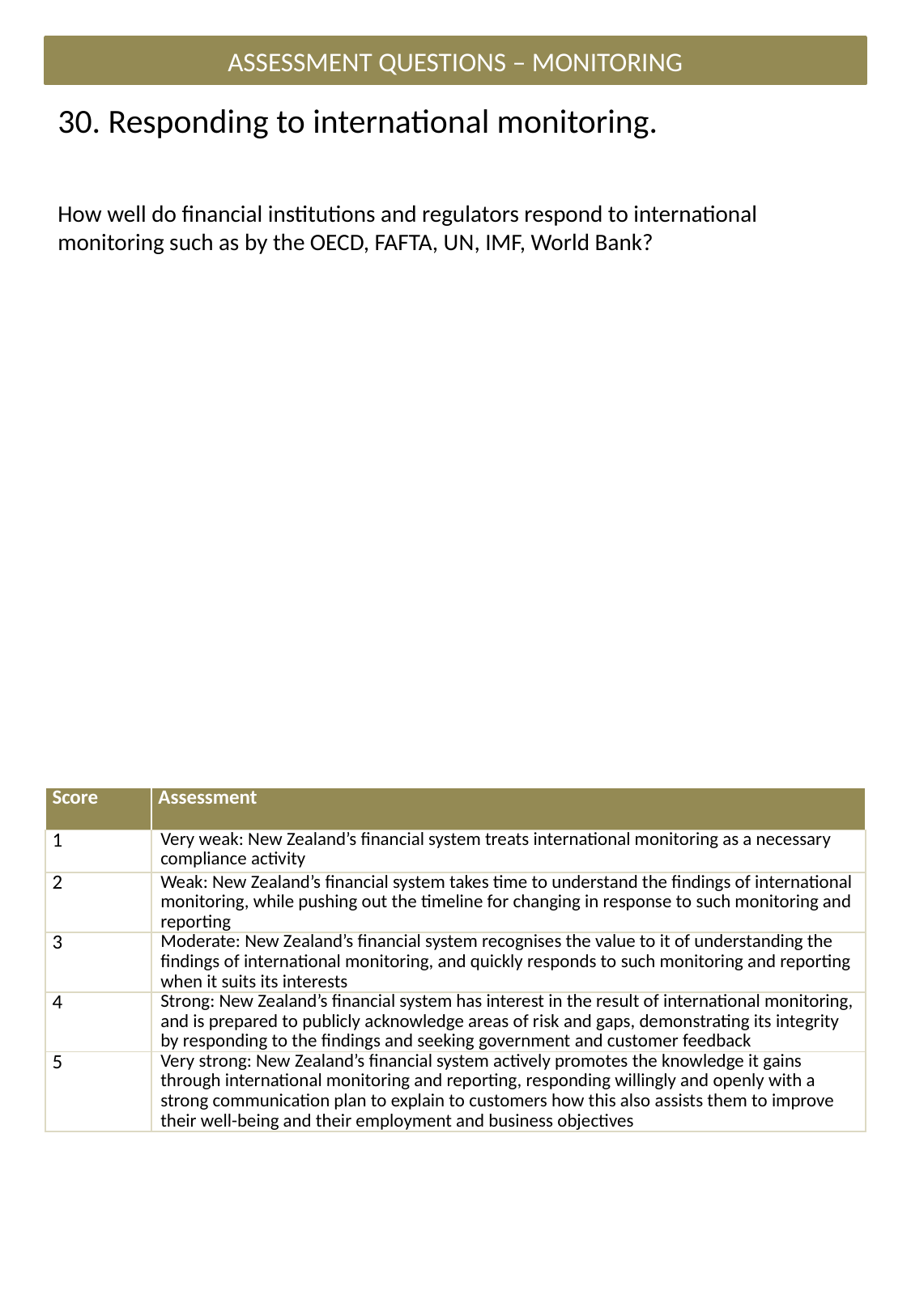

ASSESSMENT QUESTIONS – MONITORING
# 30. Responding to international monitoring.
How well do financial institutions and regulators respond to international monitoring such as by the OECD, FAFTA, UN, IMF, World Bank?
| Score | Assessment |
| --- | --- |
| 1 | Very weak: New Zealand’s financial system treats international monitoring as a necessary compliance activity |
| 2 | Weak: New Zealand’s financial system takes time to understand the findings of international monitoring, while pushing out the timeline for changing in response to such monitoring and reporting |
| 3 | Moderate: New Zealand’s financial system recognises the value to it of understanding the findings of international monitoring, and quickly responds to such monitoring and reporting when it suits its interests |
| 4 | Strong: New Zealand’s financial system has interest in the result of international monitoring, and is prepared to publicly acknowledge areas of risk and gaps, demonstrating its integrity by responding to the findings and seeking government and customer feedback |
| 5 | Very strong: New Zealand’s financial system actively promotes the knowledge it gains through international monitoring and reporting, responding willingly and openly with a strong communication plan to explain to customers how this also assists them to improve their well-being and their employment and business objectives |